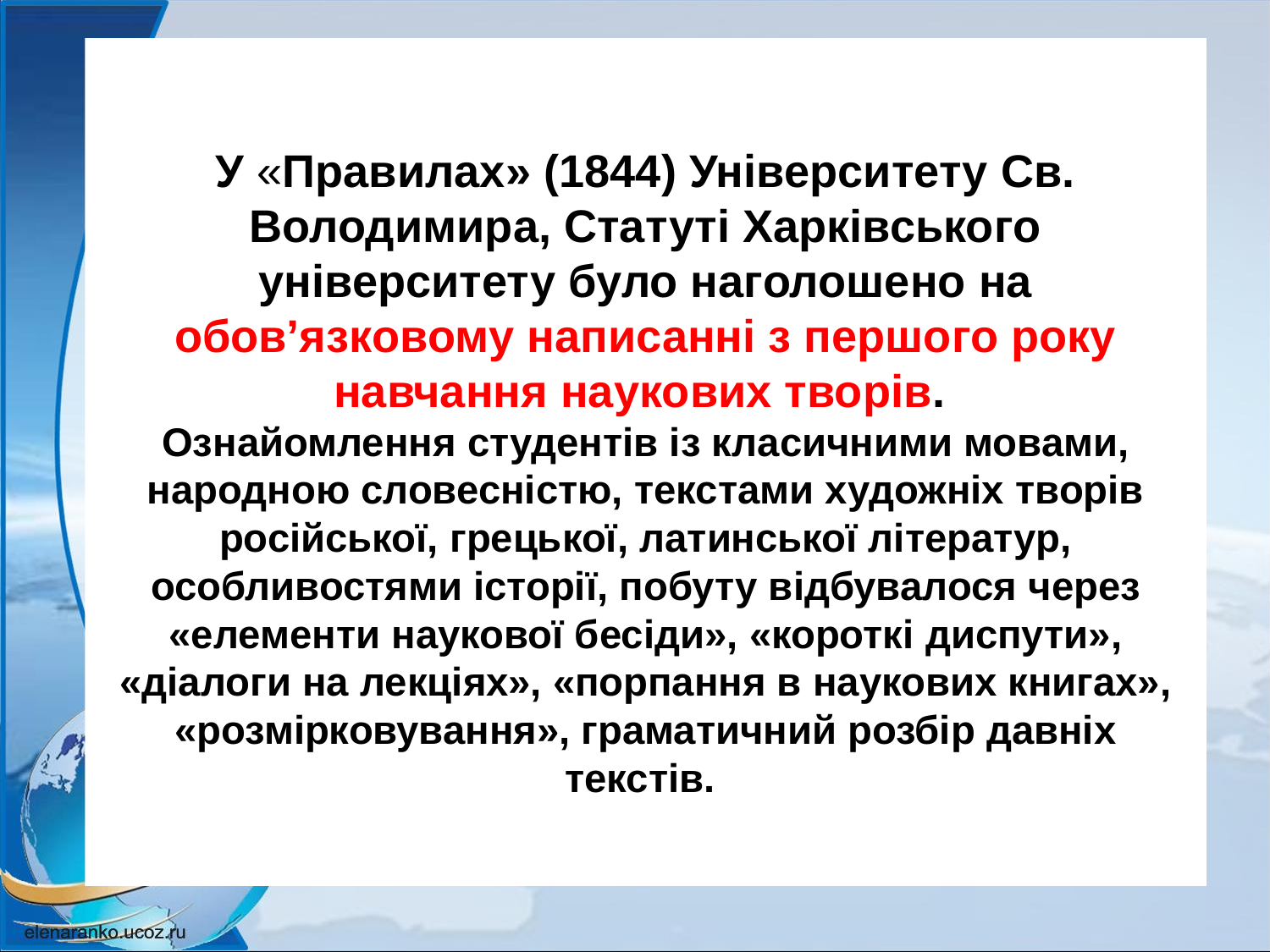

# У «Правилах» (1844) Університету Св. Володимира, Статуті Харківського університету було наголошено на обов’язковому написанні з першого року навчання наукових творів. Ознайомлення студентів із класичними мовами, народною словесністю, текстами художніх творів російської, грецької, латинської літератур, особливостями історії, побуту відбувалося через «елементи наукової бесіди», «короткі диспути», «діалоги на лекціях», «порпання в наукових книгах», «розмірковування», граматичний розбір давніх текстів.